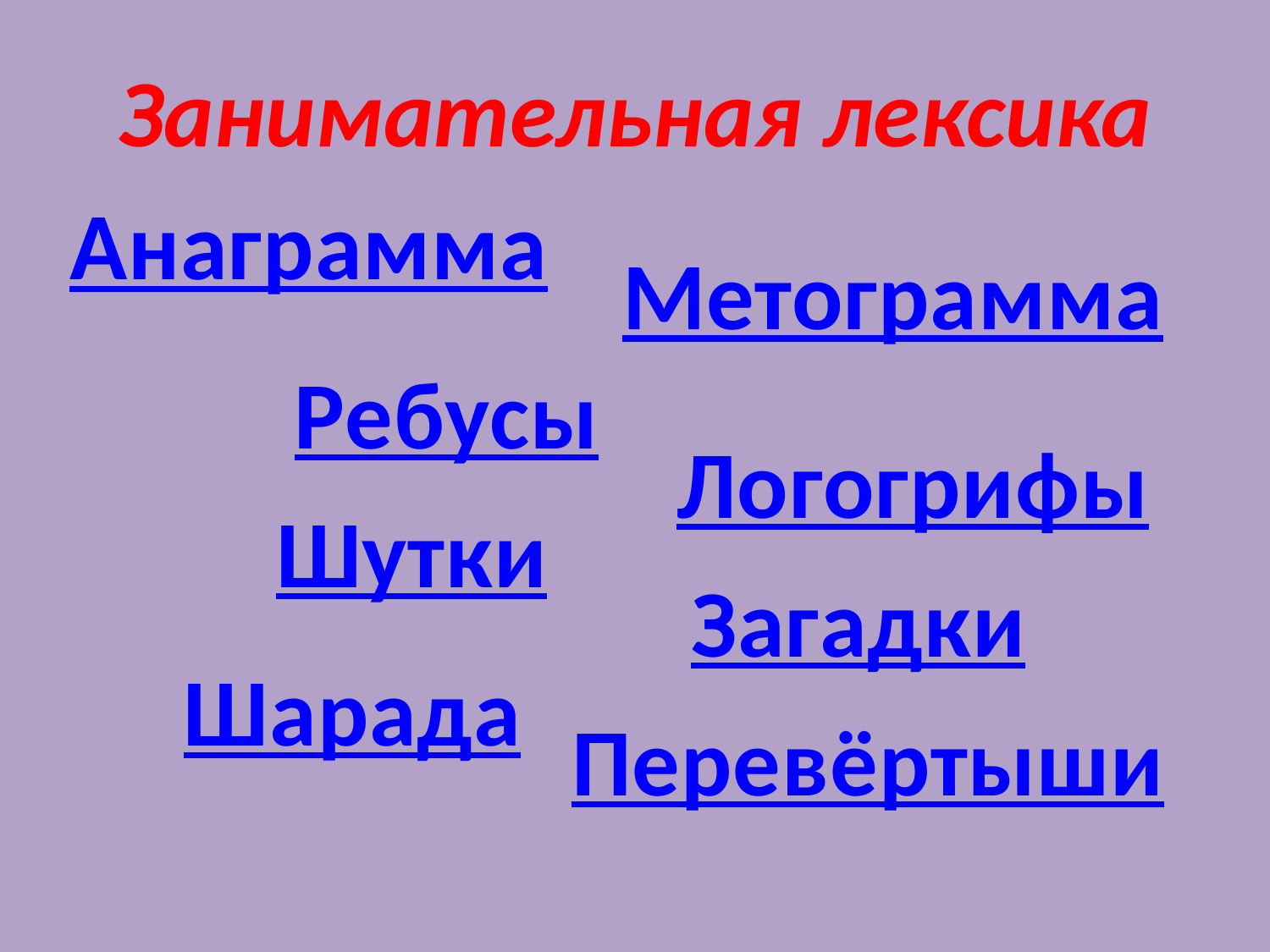

# Занимательная лексика
Анаграмма
Метограмма
Ребусы
Логогрифы
Шутки
Загадки
Шарада
Перевёртыши